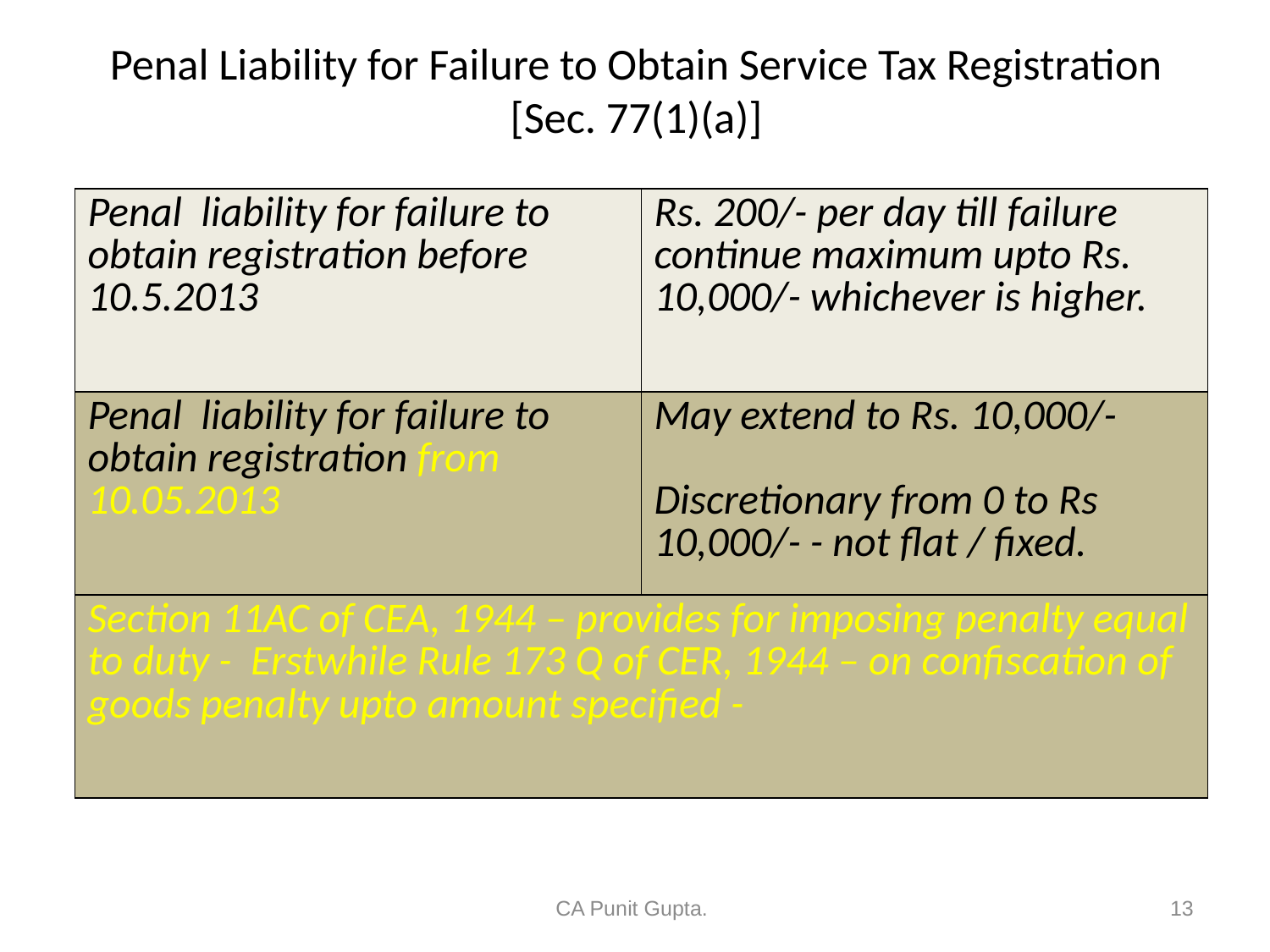

# Penal Liability for Failure to Obtain Service Tax Registration [Sec. 77(1)(a)]
| Penal liability for failure to obtain registration before 10.5.2013 | Rs. 200/- per day till failure continue maximum upto Rs. 10,000/- whichever is higher. |
| --- | --- |
| Penal liability for failure to obtain registration from 10.05.2013 | May extend to Rs. 10,000/- Discretionary from 0 to Rs 10,000/- - not flat / fixed. |
| Section 11AC of CEA, 1944 – provides for imposing penalty equal to duty - Erstwhile Rule 173 Q of CER, 1944 – on confiscation of goods penalty upto amount specified - |  |
CA Punit Gupta.
13